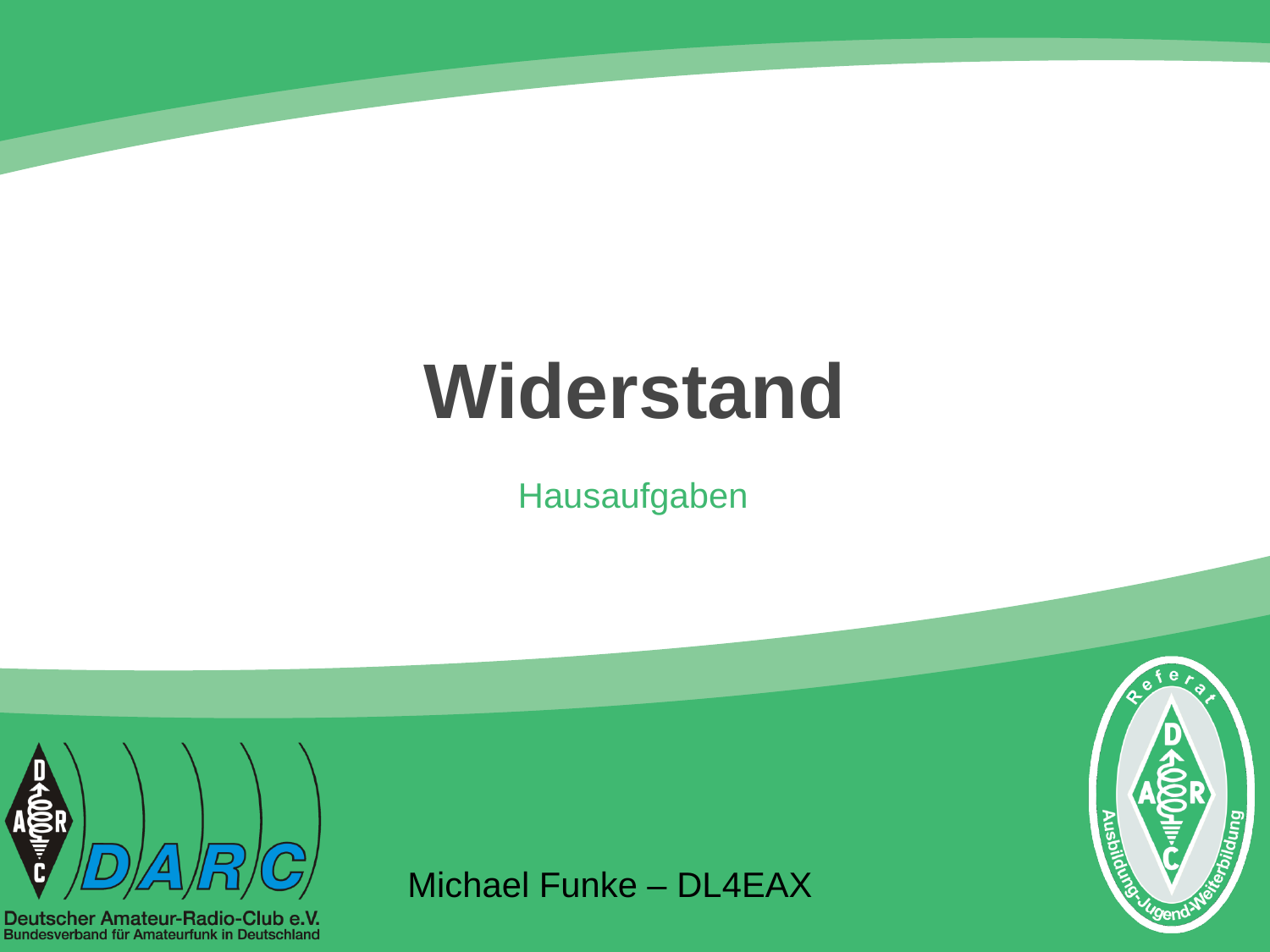

# Widerstand
Hausaufgaben
Michael Funke – DL4EAX